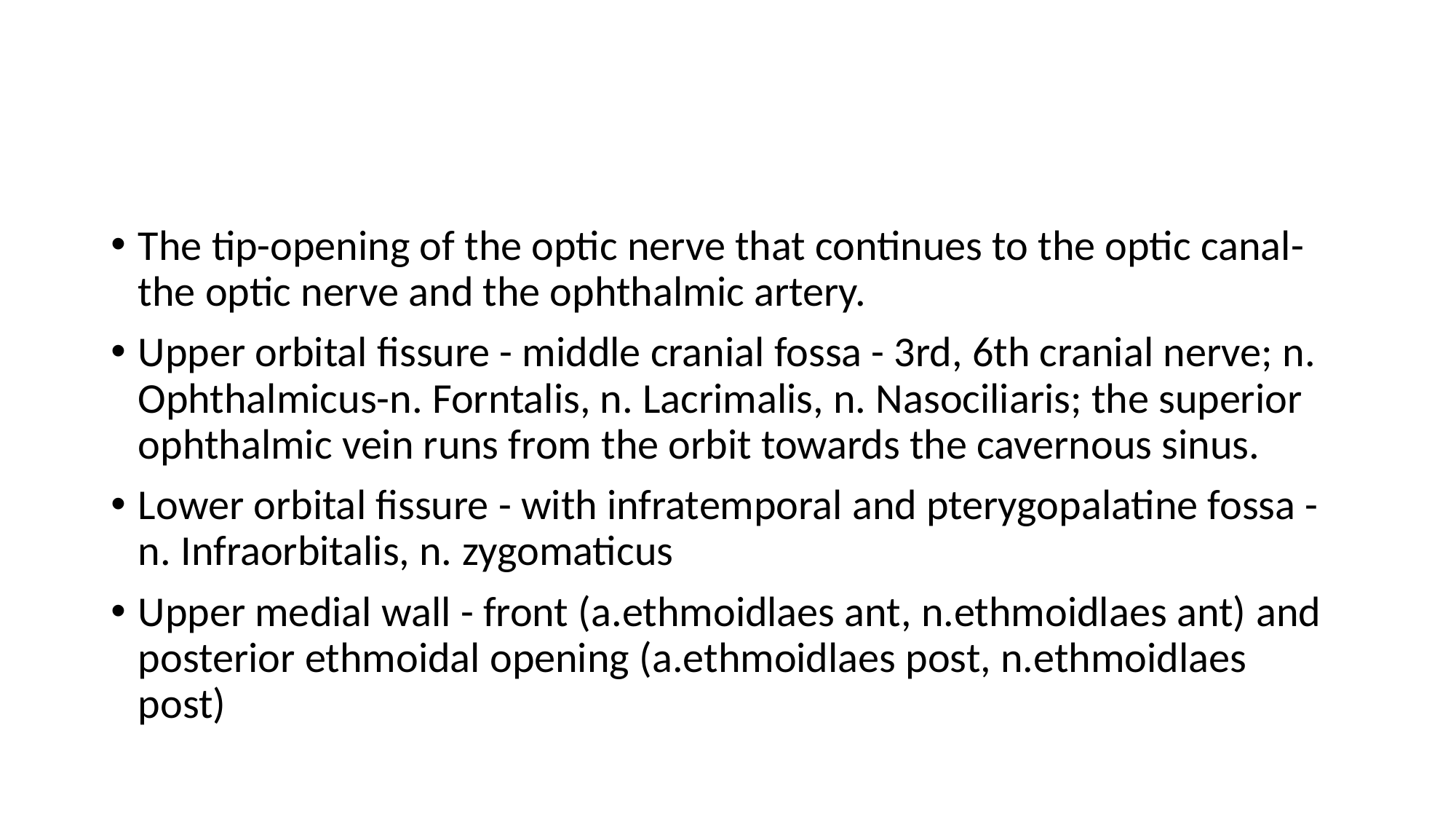

#
The tip-opening of the optic nerve that continues to the optic canal- the optic nerve and the ophthalmic artery.
Upper orbital fissure - middle cranial fossa - 3rd, 6th cranial nerve; n. Ophthalmicus-n. Forntalis, n. Lacrimalis, n. Nasociliaris; the superior ophthalmic vein runs from the orbit towards the cavernous sinus.
Lower orbital fissure - with infratemporal and pterygopalatine fossa - n. Infraorbitalis, n. zygomaticus
Upper medial wall - front (a.ethmoidlaes ant, n.ethmoidlaes ant) ​​and posterior ethmoidal opening (a.ethmoidlaes post, n.ethmoidlaes post)